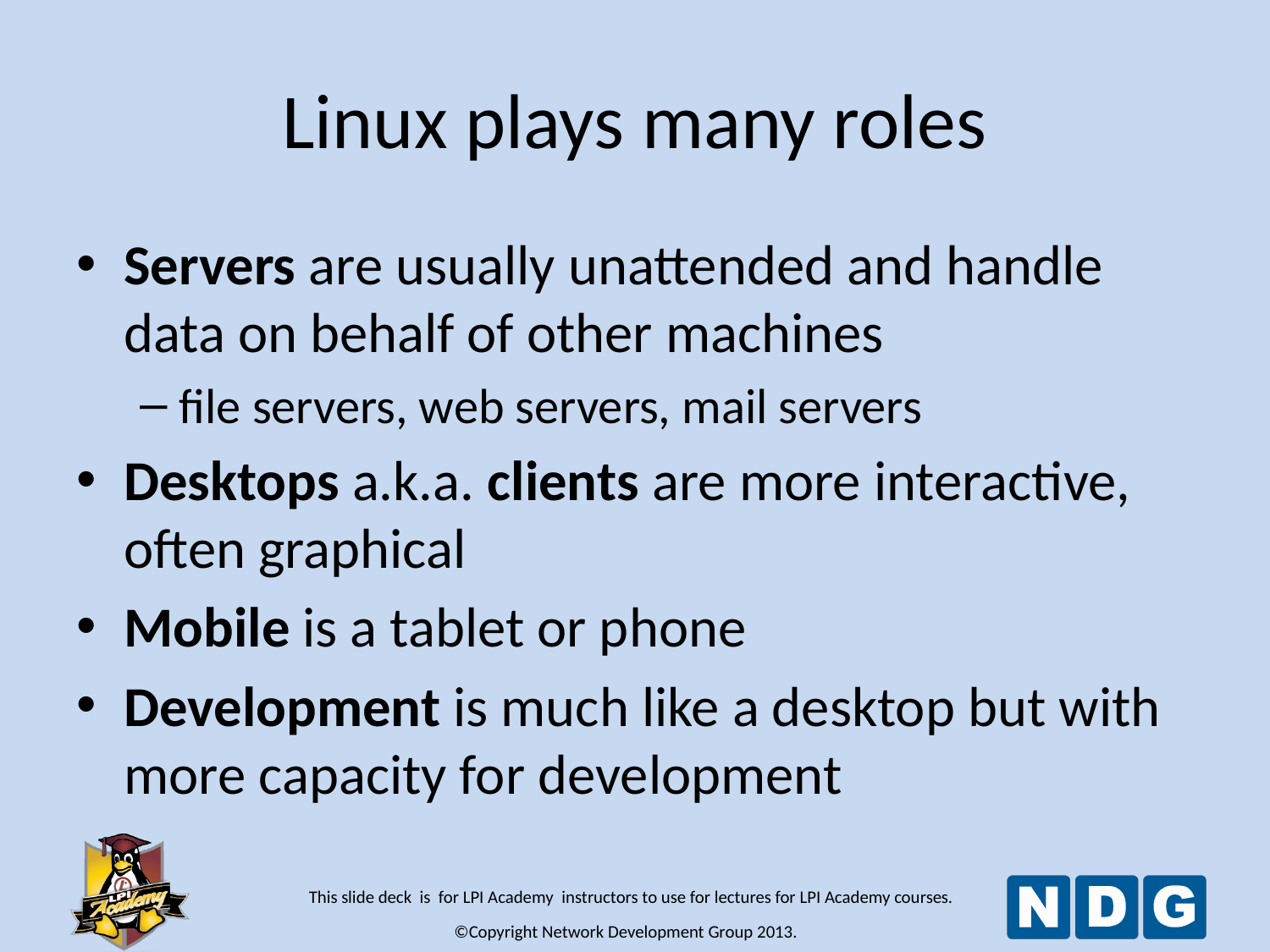

# Linux plays many roles
Servers are usually unattended and handle data on behalf of other machines
file servers, web servers, mail servers
Desktops a.k.a. clients are more interactive, often graphical
Mobile is a tablet or phone
Development is much like a desktop but with more capacity for development